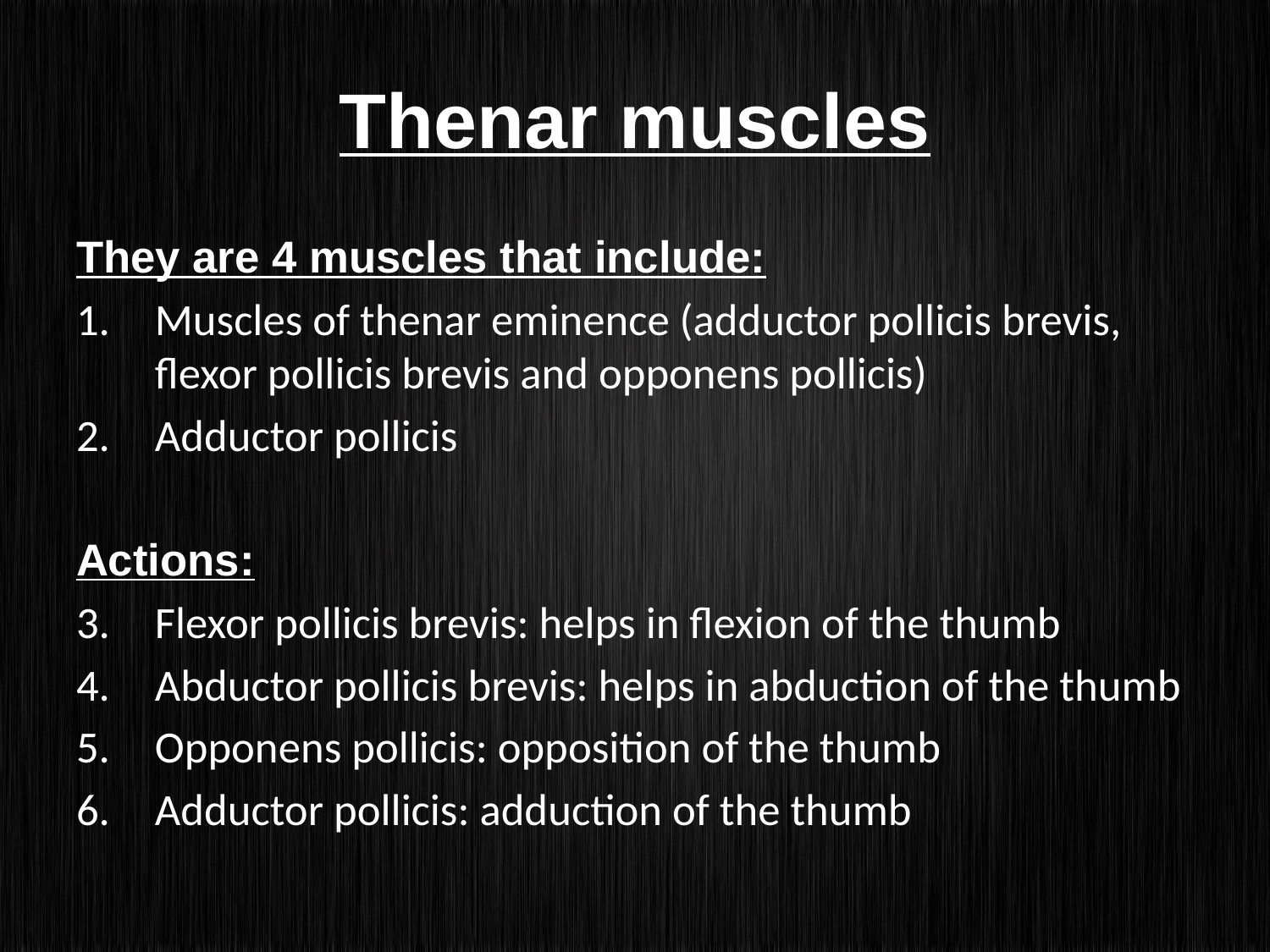

# Thenar muscles
They are 4 muscles that include:
Muscles of thenar eminence (adductor pollicis brevis, flexor pollicis brevis and opponens pollicis)
Adductor pollicis

Actions:
Flexor pollicis brevis: helps in flexion of the thumb
Abductor pollicis brevis: helps in abduction of the thumb
Opponens pollicis: opposition of the thumb
Adductor pollicis: adduction of the thumb